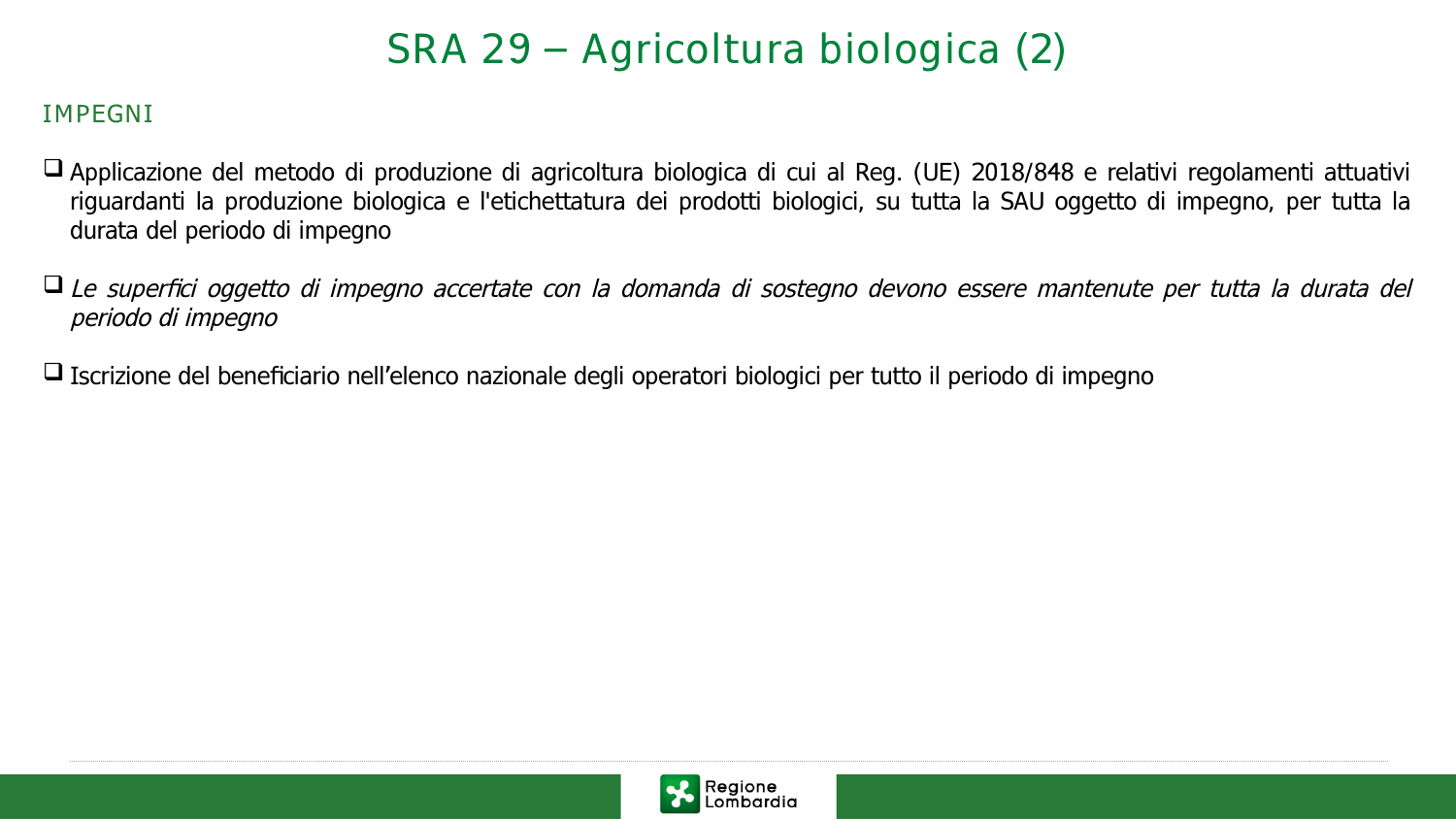

# SRA 29 – Agricoltura biologica (2)
IMPEGNI

Applicazione del metodo di produzione di agricoltura biologica di cui al Reg. (UE) 2018/848 e relativi regolamenti attuativi riguardanti la produzione biologica e l'etichettatura dei prodotti biologici, su tutta la SAU oggetto di impegno, per tutta la durata del periodo di impegno

Le superfici oggetto di impegno accertate con la domanda di sostegno devono essere mantenute per tutta la durata del periodo di impegno

Iscrizione del beneficiario nell’elenco nazionale degli operatori biologici per tutto il periodo di impegno